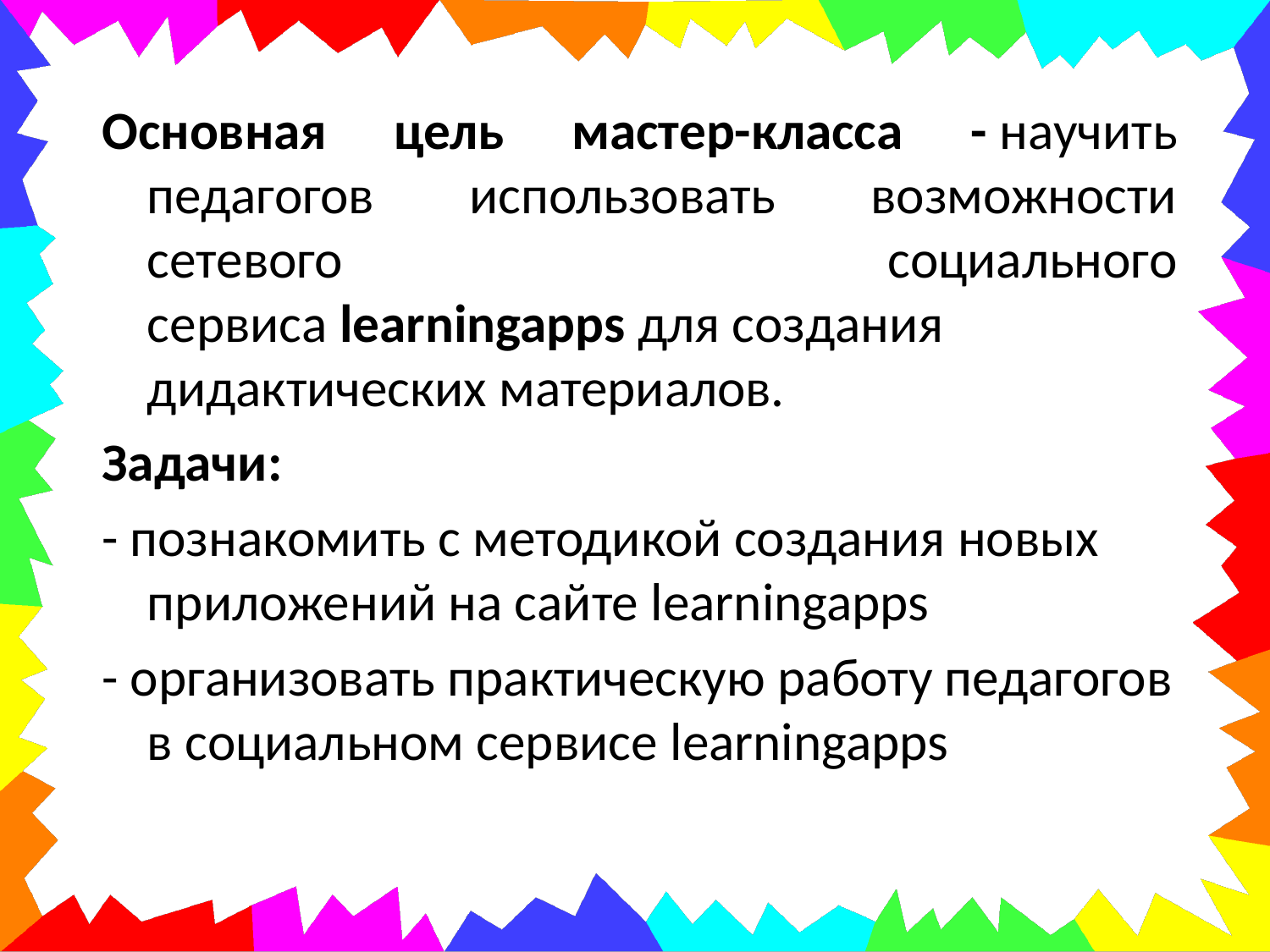

Основная цель мастер-класса - научить педагогов использовать возможности сетевого социального сервиса learningapps для создания дидактических материалов.
Задачи:
- познакомить с методикой создания новых приложений на сайте learningapps
- организовать практическую работу педагогов в социальном сервисе learningapps